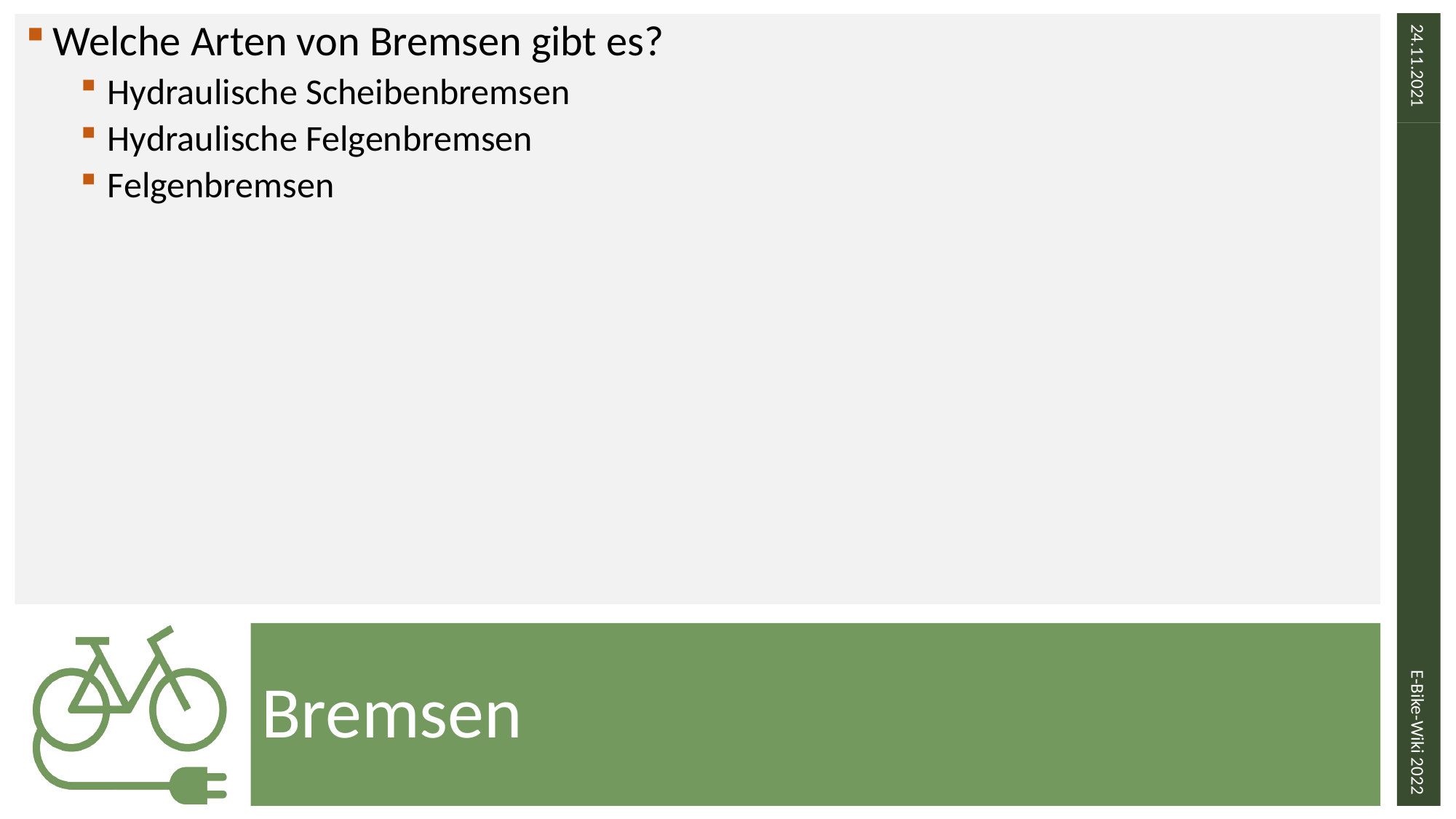

Welche Arten von Bremsen gibt es?
Hydraulische Scheibenbremsen
Hydraulische Felgenbremsen
Felgenbremsen

24.11.2021
E-Bike-Wiki 2022
# Bremsen